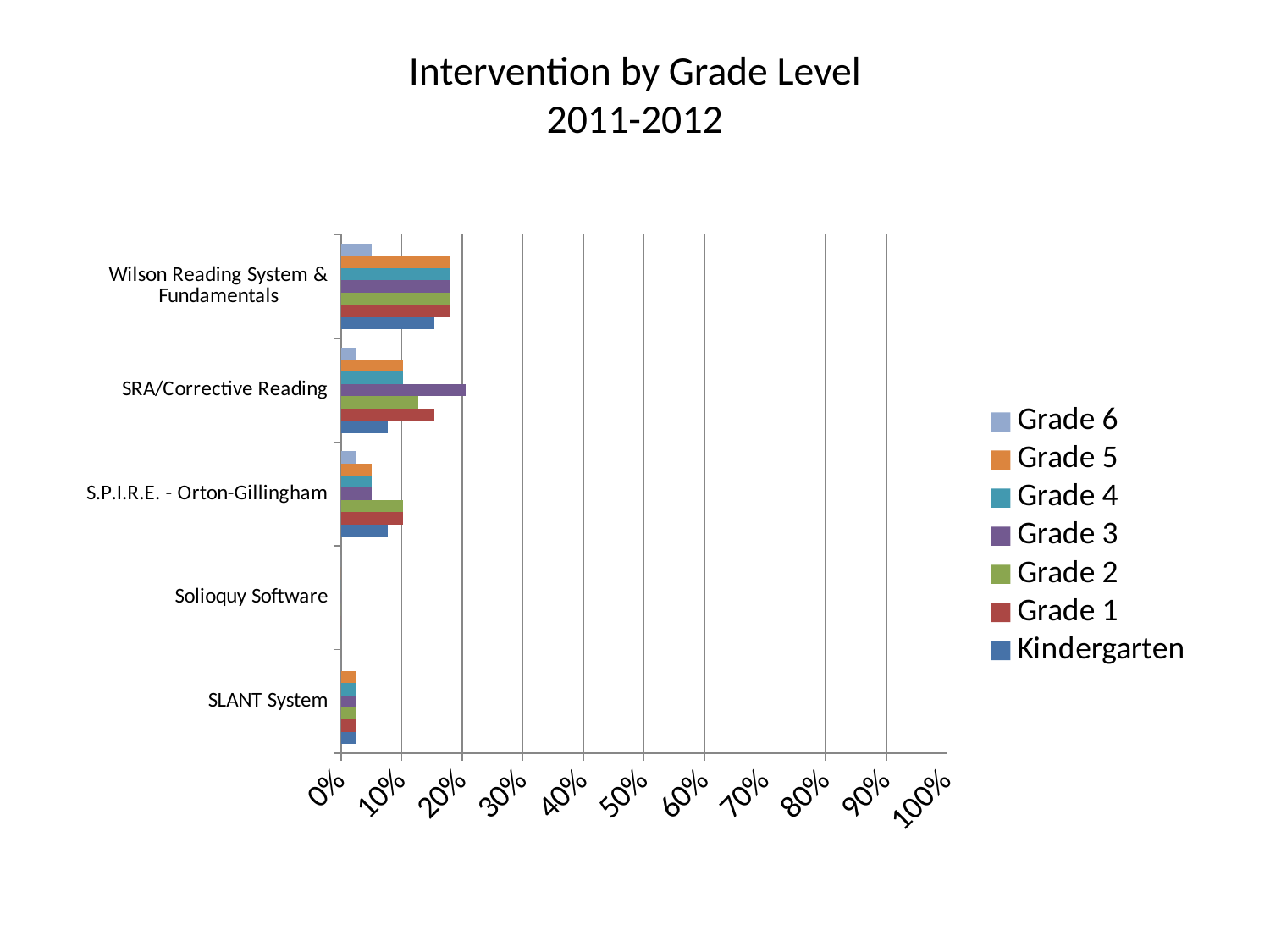

# Intervention by Grade Level 2011-2012

### Chart

| Category | Kindergarten | Grade 1 | Grade 2 | Grade 3 | Grade 4 | Grade 5 | Grade 6 |
|---|---|---|---|---|---|---|---|
| SLANT System | 0.0256410256410257 | 0.0256410256410257 | 0.0256410256410257 | 0.0256410256410257 | 0.0256410256410257 | 0.0256410256410257 | 0.0 |
| Solioquy Software | 0.0 | 0.0 | 0.0 | 0.0 | 0.0 | 0.0 | 0.0 |
| S.P.I.R.E. - Orton-Gillingham | 0.0769230769230769 | 0.102564102564103 | 0.102564102564103 | 0.0512820512820513 | 0.0512820512820513 | 0.0512820512820513 | 0.0256410256410257 |
| SRA/Corrective Reading | 0.0769230769230769 | 0.153846153846154 | 0.128205128205128 | 0.205128205128205 | 0.102564102564103 | 0.102564102564103 | 0.0256410256410257 |
| Wilson Reading System & Fundamentals | 0.153846153846154 | 0.17948717948718 | 0.17948717948718 | 0.17948717948718 | 0.17948717948718 | 0.17948717948718 | 0.0512820512820513 |